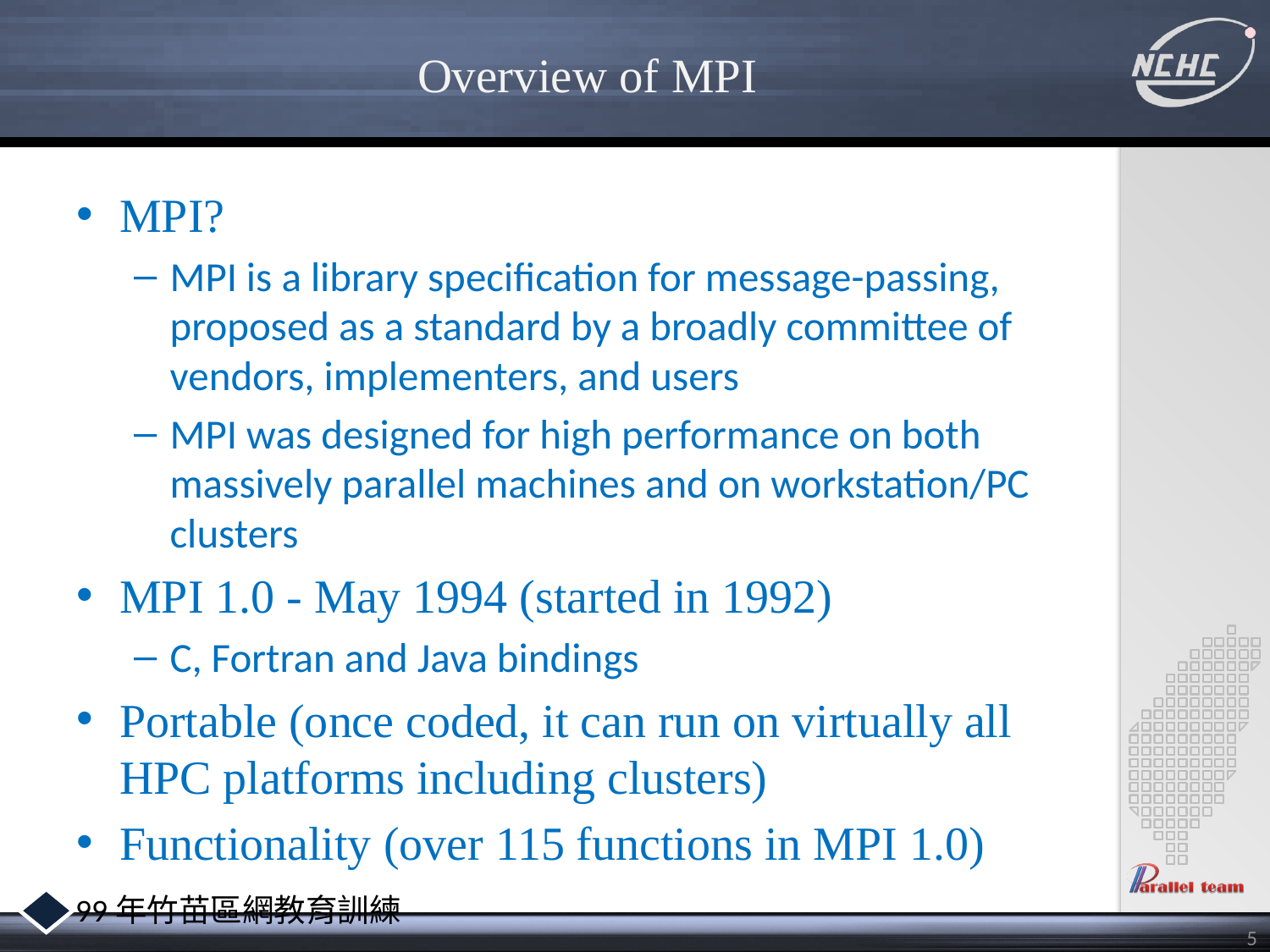

# Overview of MPI
MPI?
MPI is a library specification for message-passing, proposed as a standard by a broadly committee of vendors, implementers, and users
MPI was designed for high performance on both massively parallel machines and on workstation/PC clusters
MPI 1.0 - May 1994 (started in 1992)
C, Fortran and Java bindings
Portable (once coded, it can run on virtually all HPC platforms including clusters)
Functionality (over 115 functions in MPI 1.0)
5